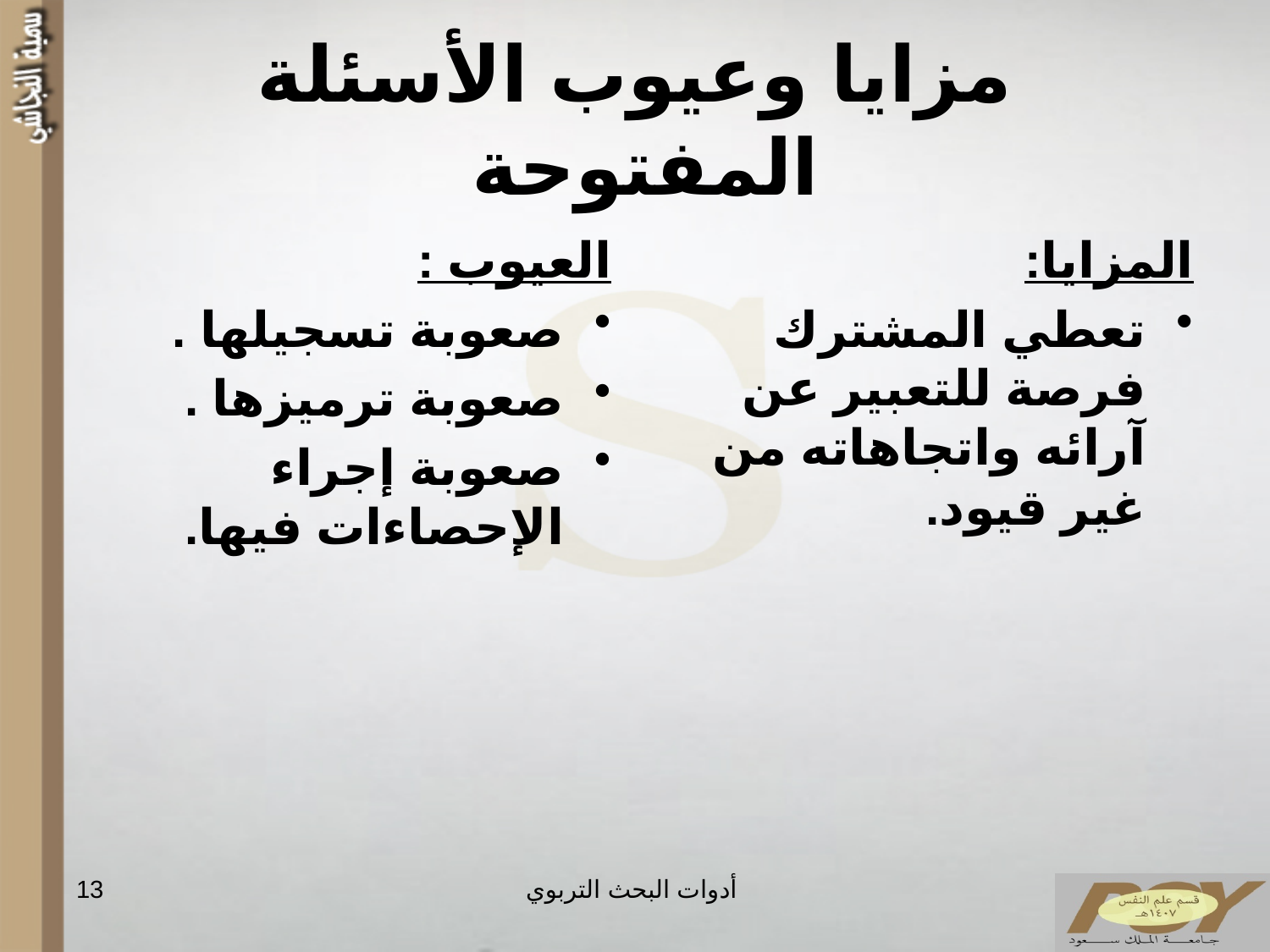

# مزايا وعيوب الأسئلة المفتوحة
العيوب :
صعوبة تسجيلها .
صعوبة ترميزها .
صعوبة إجراء الإحصاءات فيها.
المزايا:
تعطي المشترك فرصة للتعبير عن آرائه واتجاهاته من غير قيود.
13
أدوات البحث التربوي